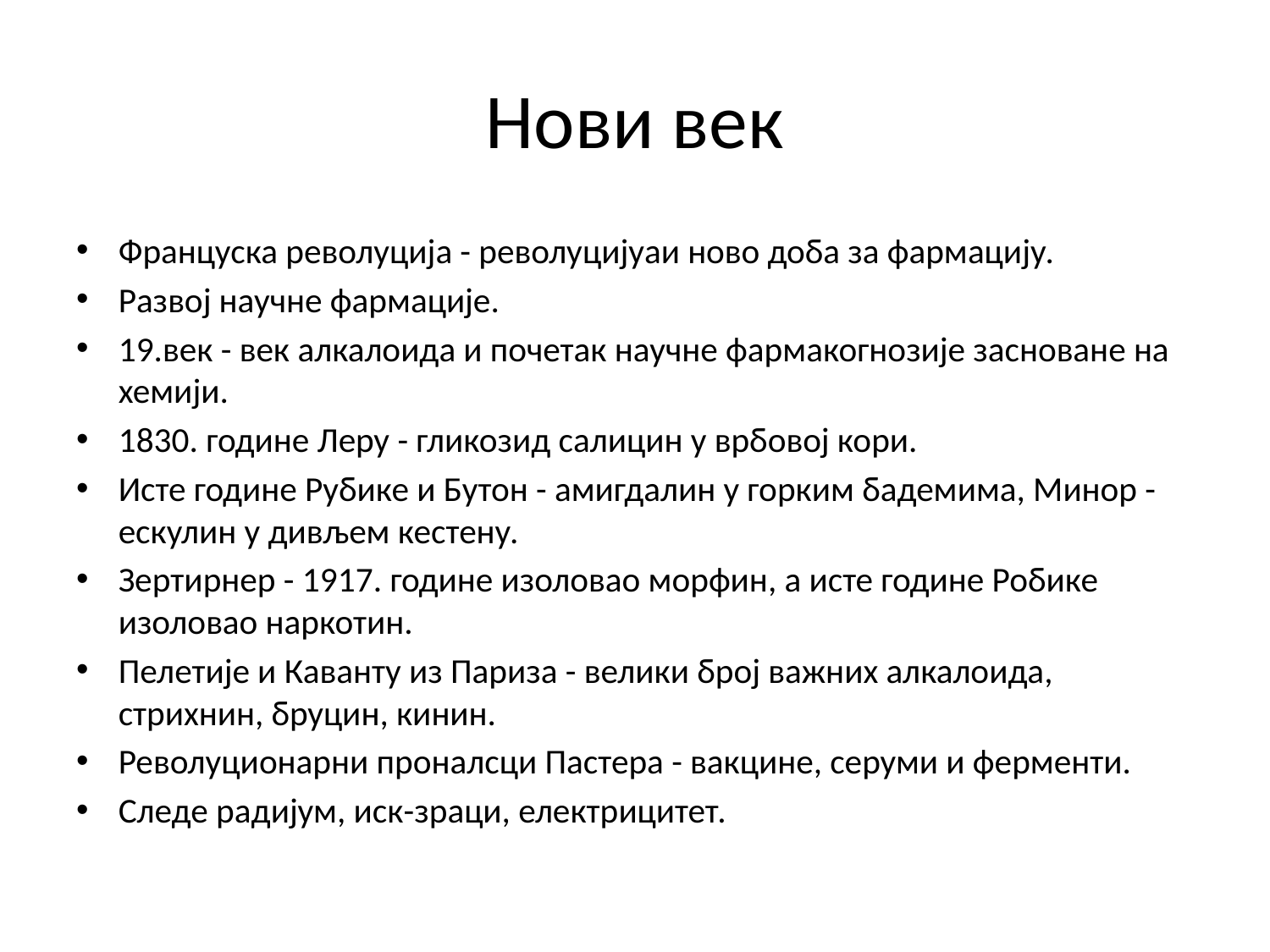

# Нови век
Француска револуција - револуцијуаи ново доба за фармацију.
Развој научне фармације.
19.век - век алкалоида и почетак научне фармакогнозије засноване на хемији.
1830. године Леру - гликозид салицин у врбовој кори.
Исте године Рубике и Бутон - амигдалин у горким бадемима, Минор - ескулин у дивљем кестену.
Зертирнер - 1917. године изоловао морфин, а исте године Робике  изоловао наркотин.
Пелетије и Каванту из Париза - велики број важних алкалоида, стрихнин, бруцин, кинин.
Револуционарни проналсци Пастера - вакцине, серуми и ферменти.
Следе радијум, иск-зраци, електрицитет.